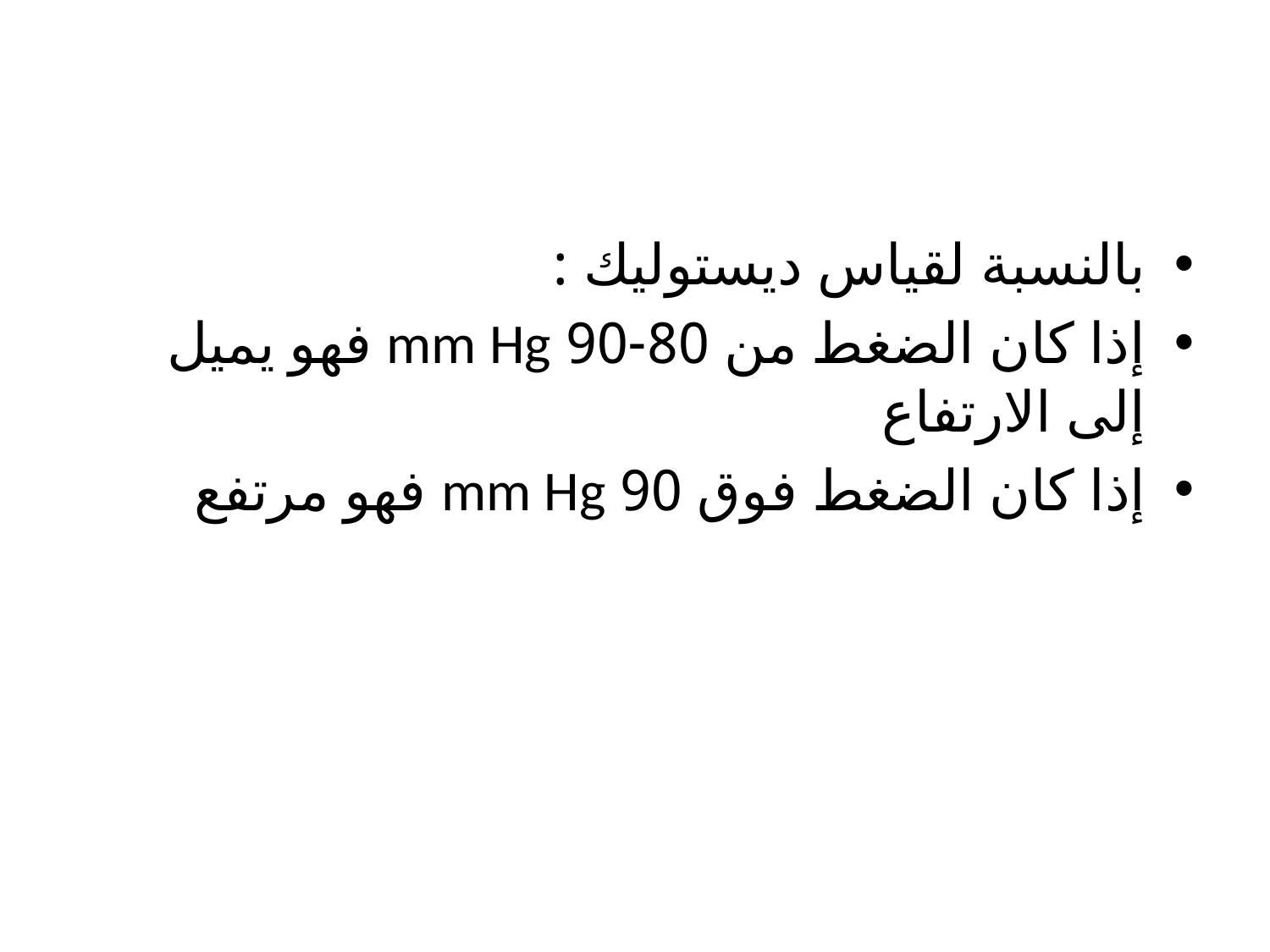

#
بالنسبة لقياس ديستوليك :
إذا كان الضغط من 80-90 mm Hg فهو يميل إلى الارتفاع
إذا كان الضغط فوق 90 mm Hg فهو مرتفع